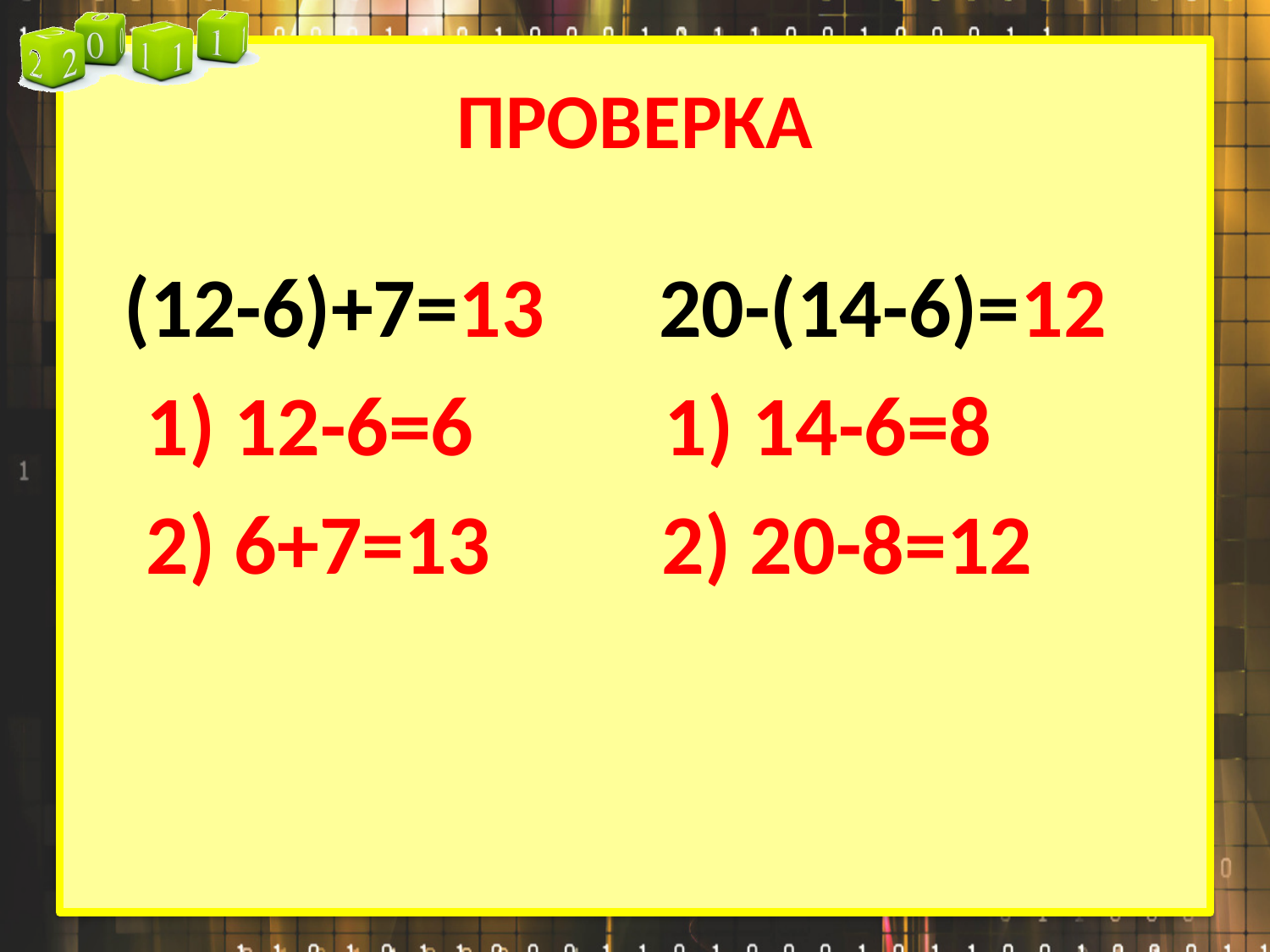

# ПРОВЕРКА
       (12-6)+7=13      20-(14-6)=12
       1) 12-6=6          1) 14-6=8
       2) 6+7=13         2) 20-8=12